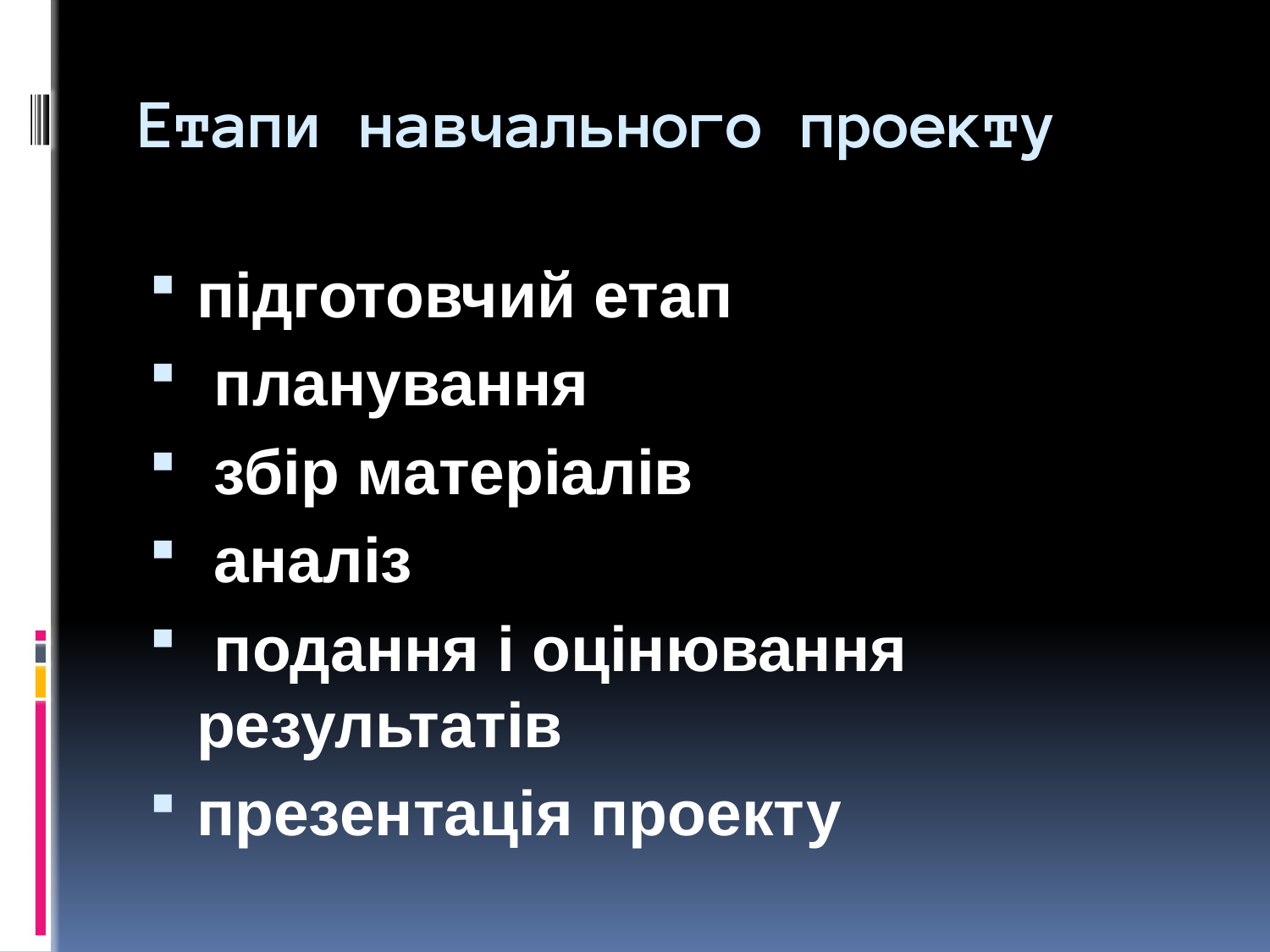

# Етапи навчального проекту
підготовчий етап
 планування
 збір матеріалів
 аналіз
 подання і оцінювання результатів
презентація проекту